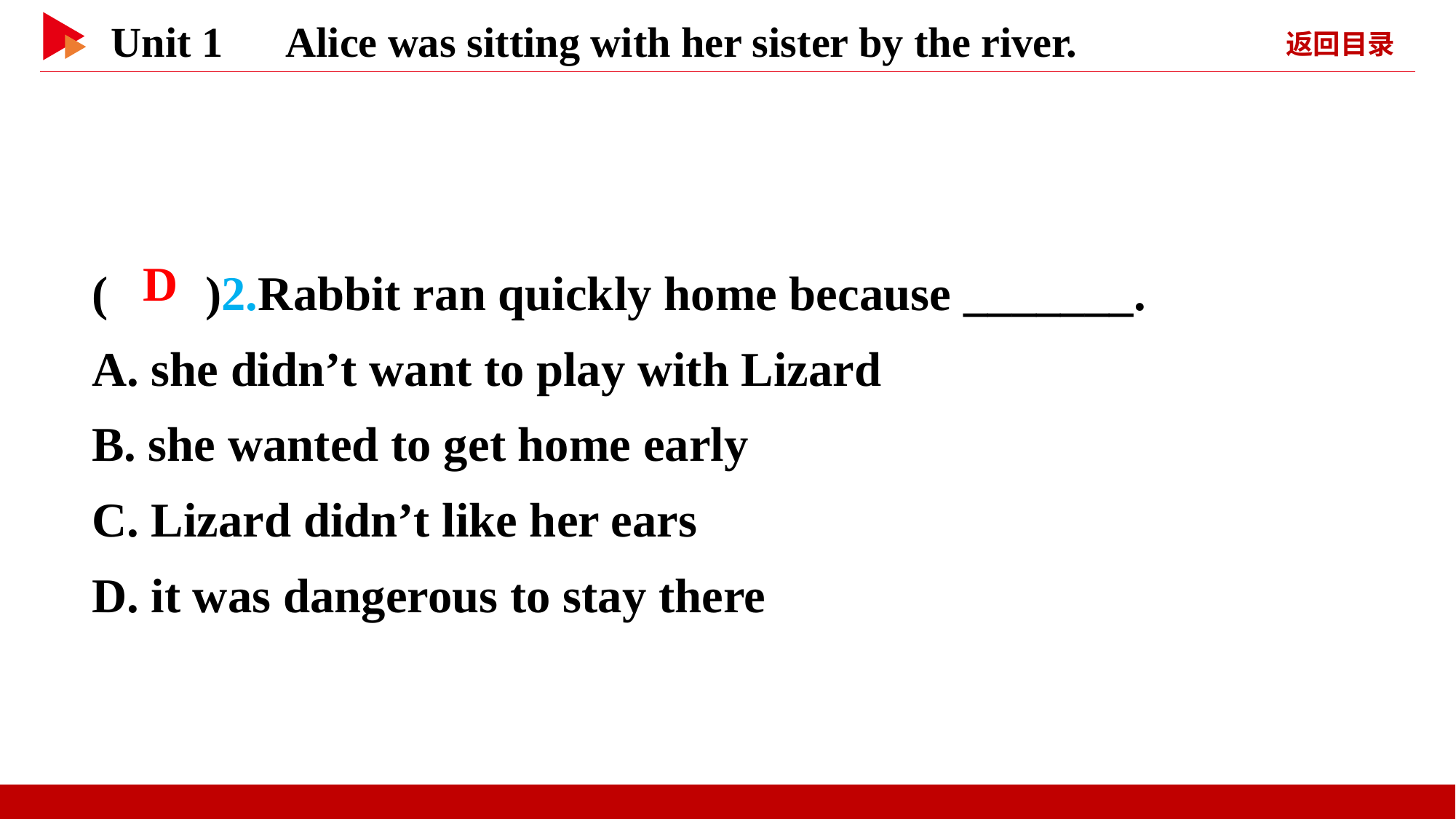

(        )2.Rabbit ran quickly home because _______.
A. she didn’t want to play with Lizard
B. she wanted to get home early
C. Lizard didn’t like her ears
D. it was dangerous to stay there
   D